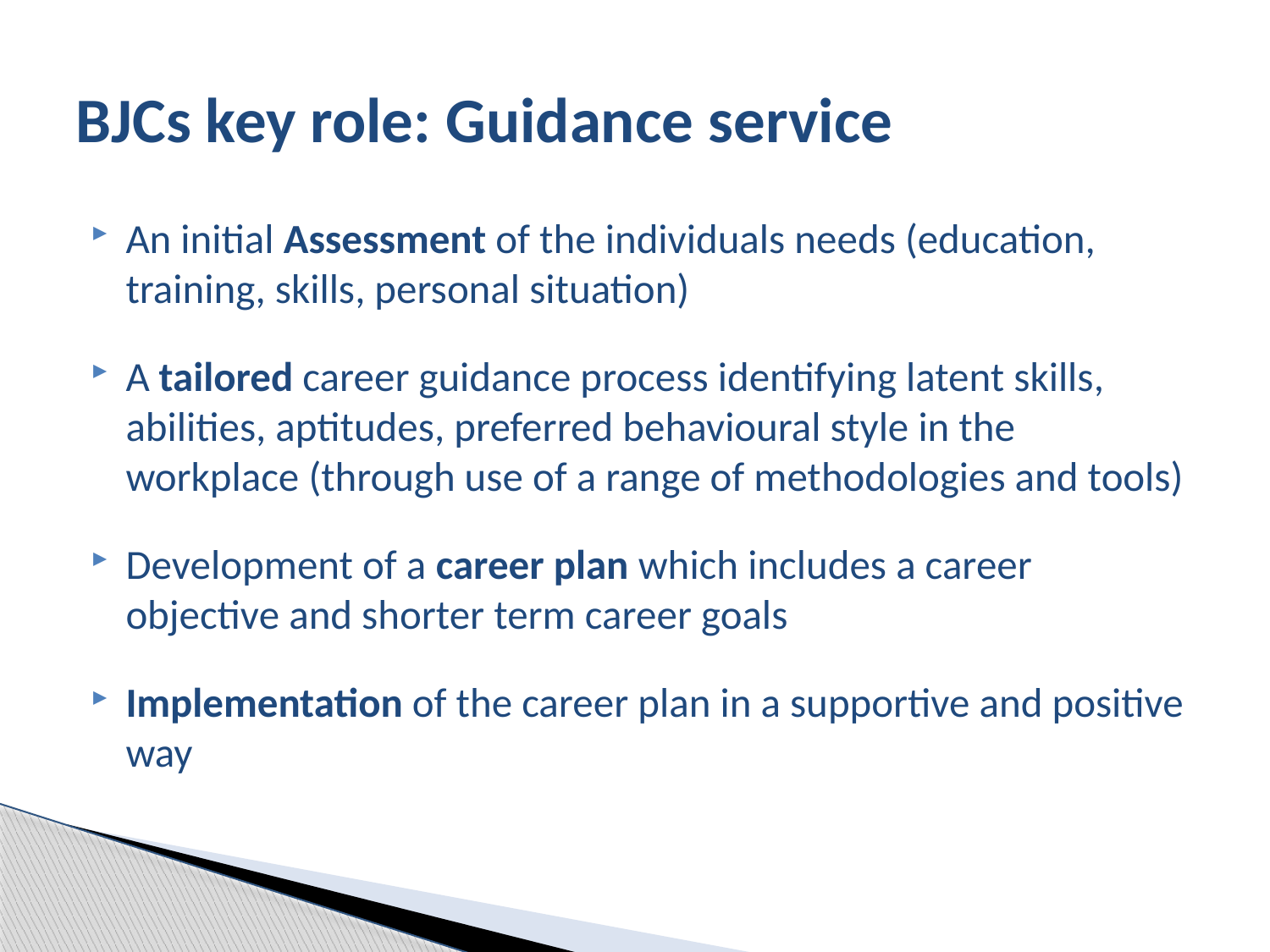

# BJCs key role: Guidance service
An initial Assessment of the individuals needs (education, training, skills, personal situation)

A tailored career guidance process identifying latent skills, abilities, aptitudes, preferred behavioural style in the workplace (through use of a range of methodologies and tools)

Development of a career plan which includes a career objective and shorter term career goals

Implementation of the career plan in a supportive and positive way